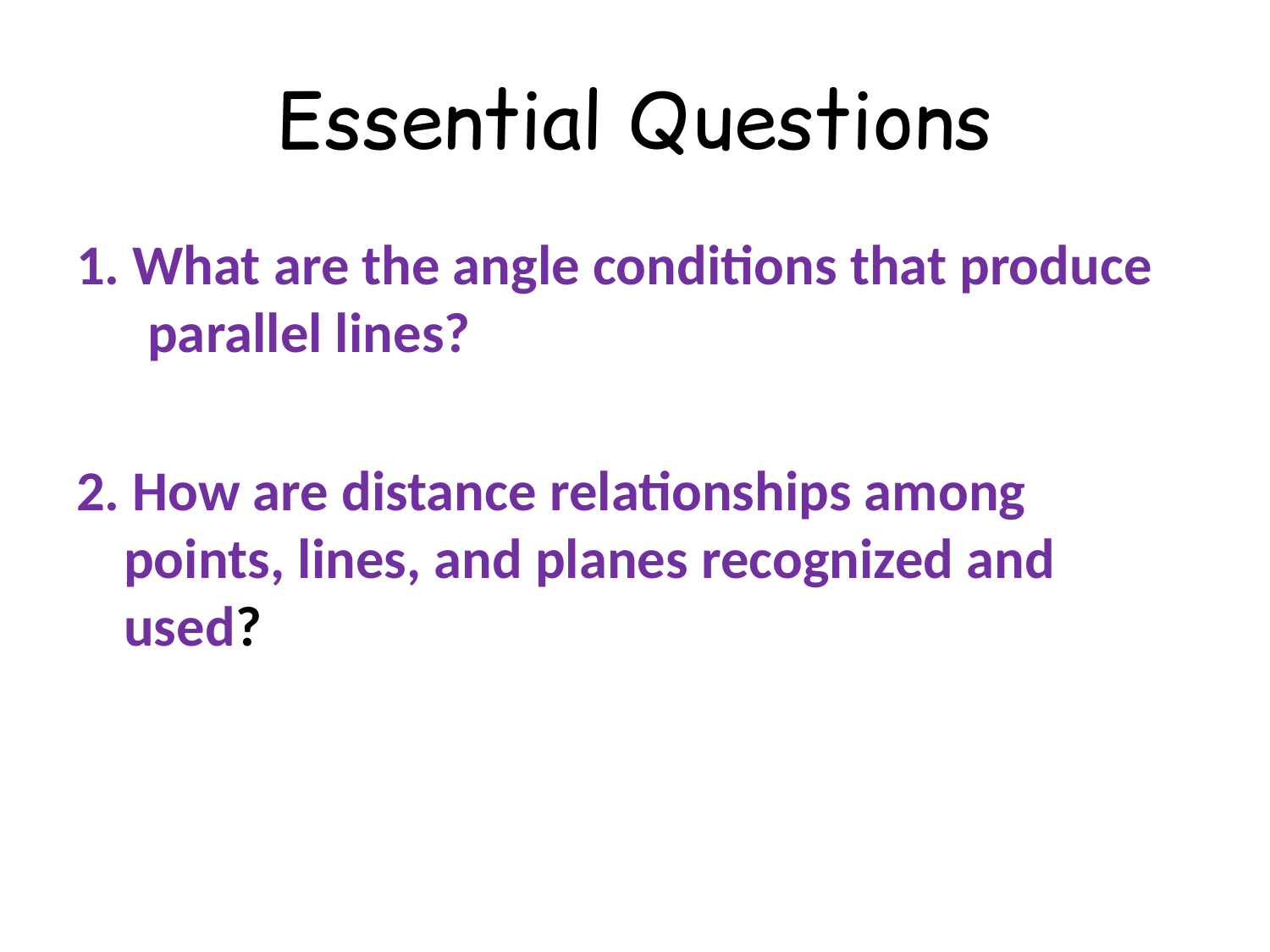

# Essential Questions
1. What are the angle conditions that produce parallel lines?

2. How are distance relationships among points, lines, and planes recognized and used?